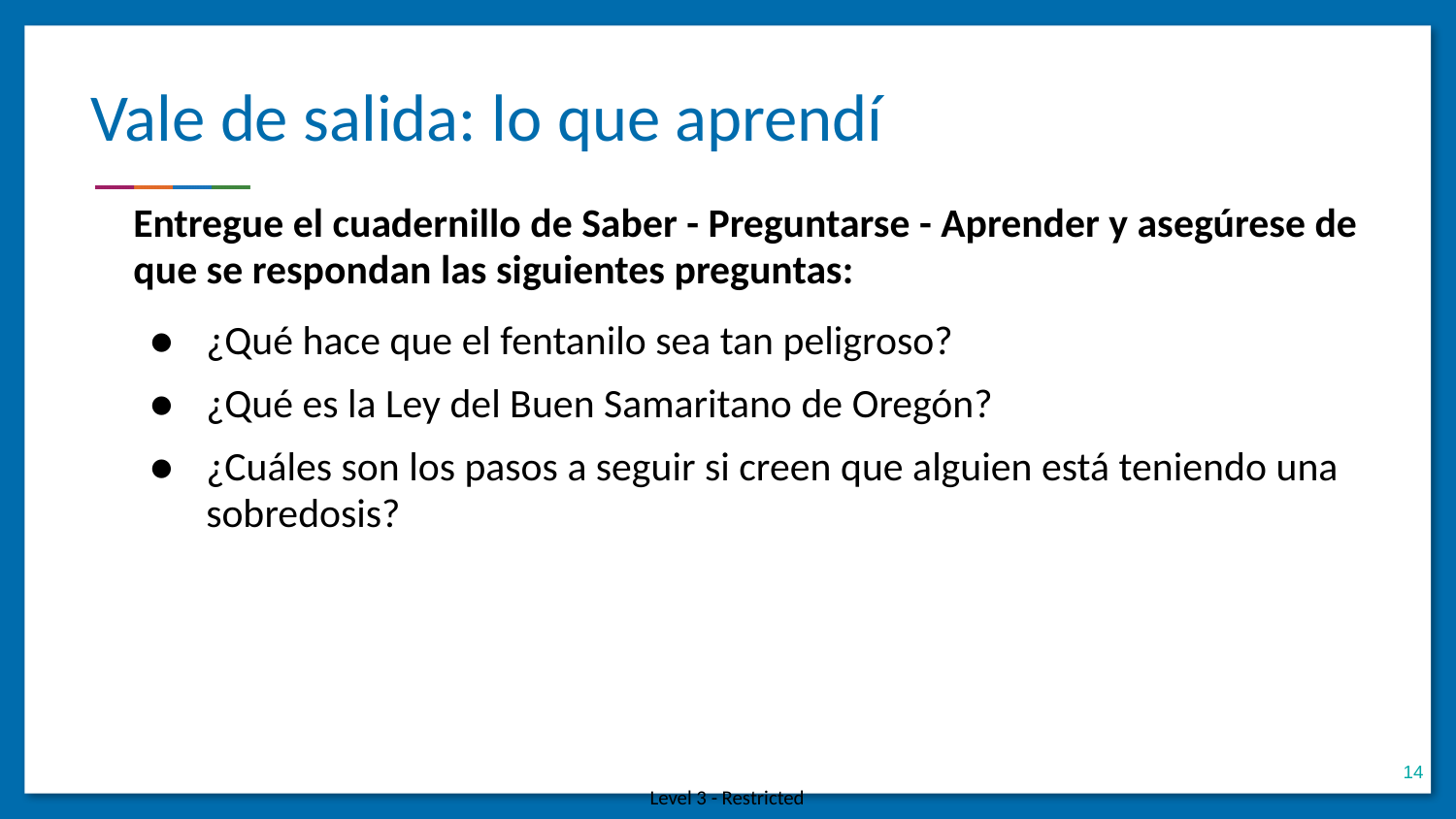

Vale de salida: lo que aprendí
Entregue el cuadernillo de Saber - Preguntarse - Aprender y asegúrese de que se respondan las siguientes preguntas:
¿Qué hace que el fentanilo sea tan peligroso?
¿Qué es la Ley del Buen Samaritano de Oregón?
¿Cuáles son los pasos a seguir si creen que alguien está teniendo una sobredosis?
14